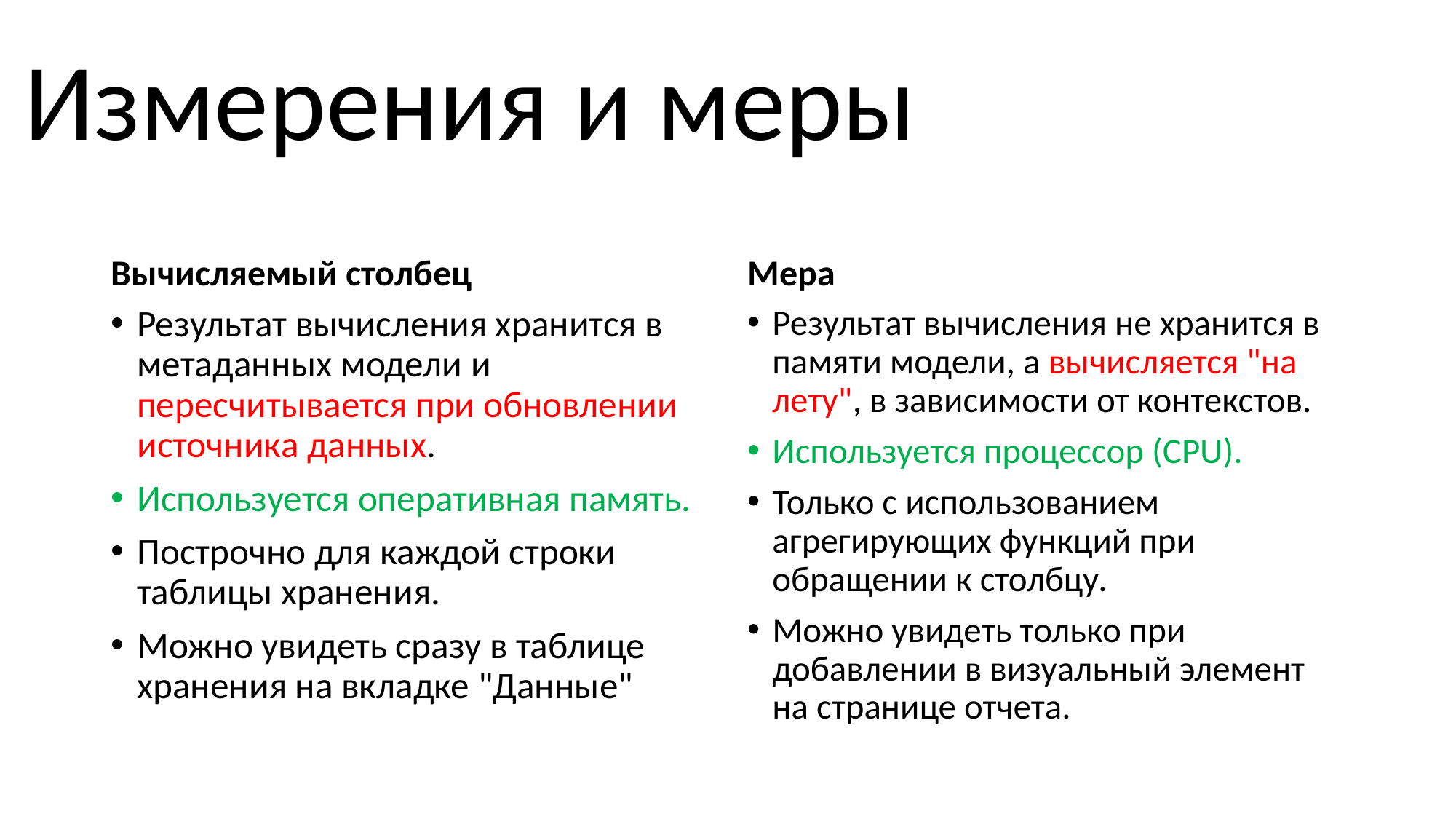

# Измерения и меры
Вычисляемый столбец
Мера
Результат вычисления хранится в метаданных модели и пересчитывается при обновлении источника данных.
Используется оперативная память.
Построчно для каждой строки таблицы хранения.
Можно увидеть сразу в таблице хранения на вкладке "Данные"

Результат вычисления не хранится в памяти модели, а вычисляется "на лету", в зависимости от контекстов.
Используется процессор (CPU).
Только с использованием агрегирующих функций при обращении к столбцу.
Можно увидеть только при добавлении в визуальный элемент на странице отчета.